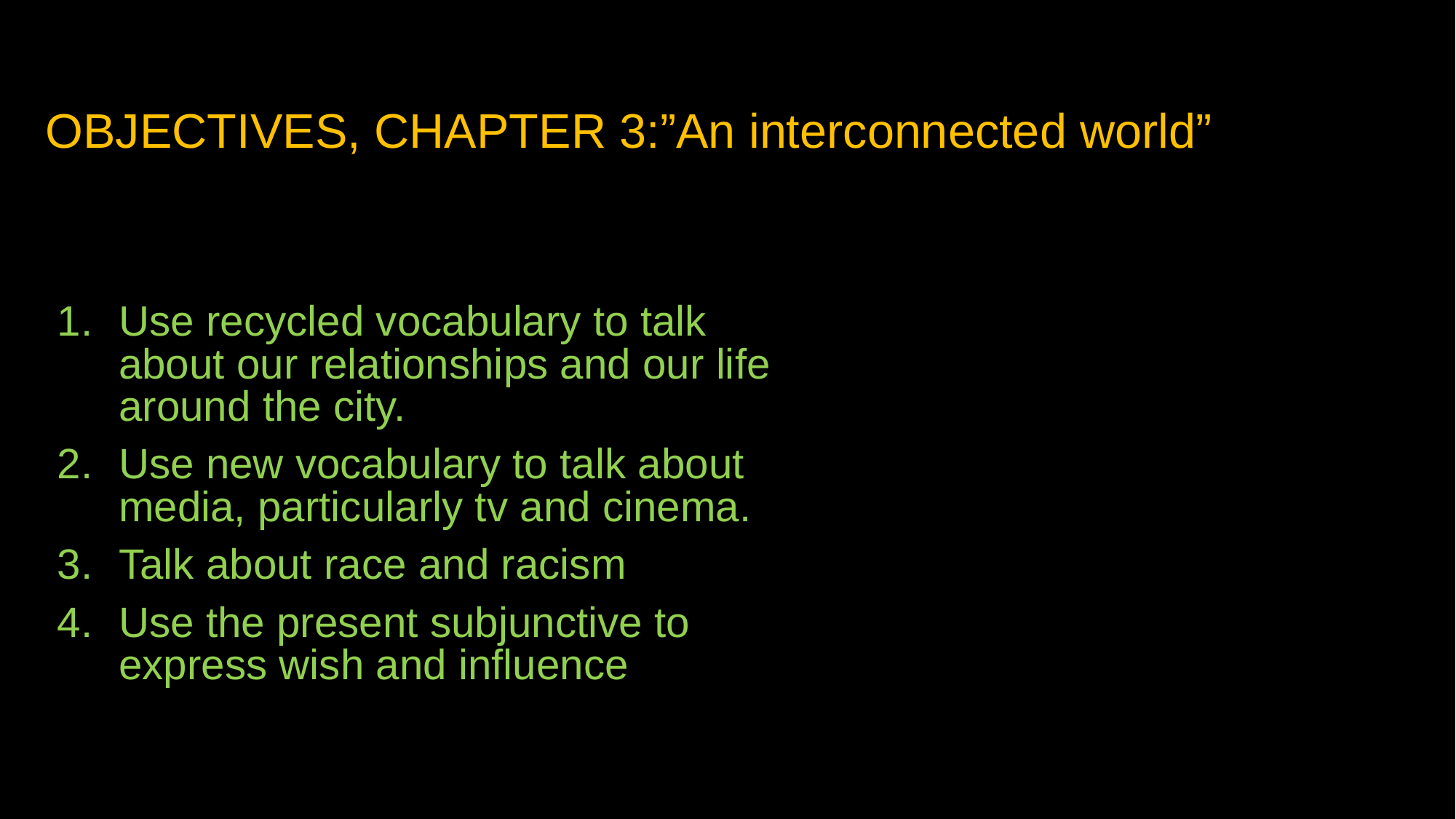

# OBJECTIVES, CHAPTER 3:”An interconnected world”
Use recycled vocabulary to talk about our relationships and our life around the city.
Use new vocabulary to talk about media, particularly tv and cinema.
Talk about race and racism
Use the present subjunctive to express wish and influence